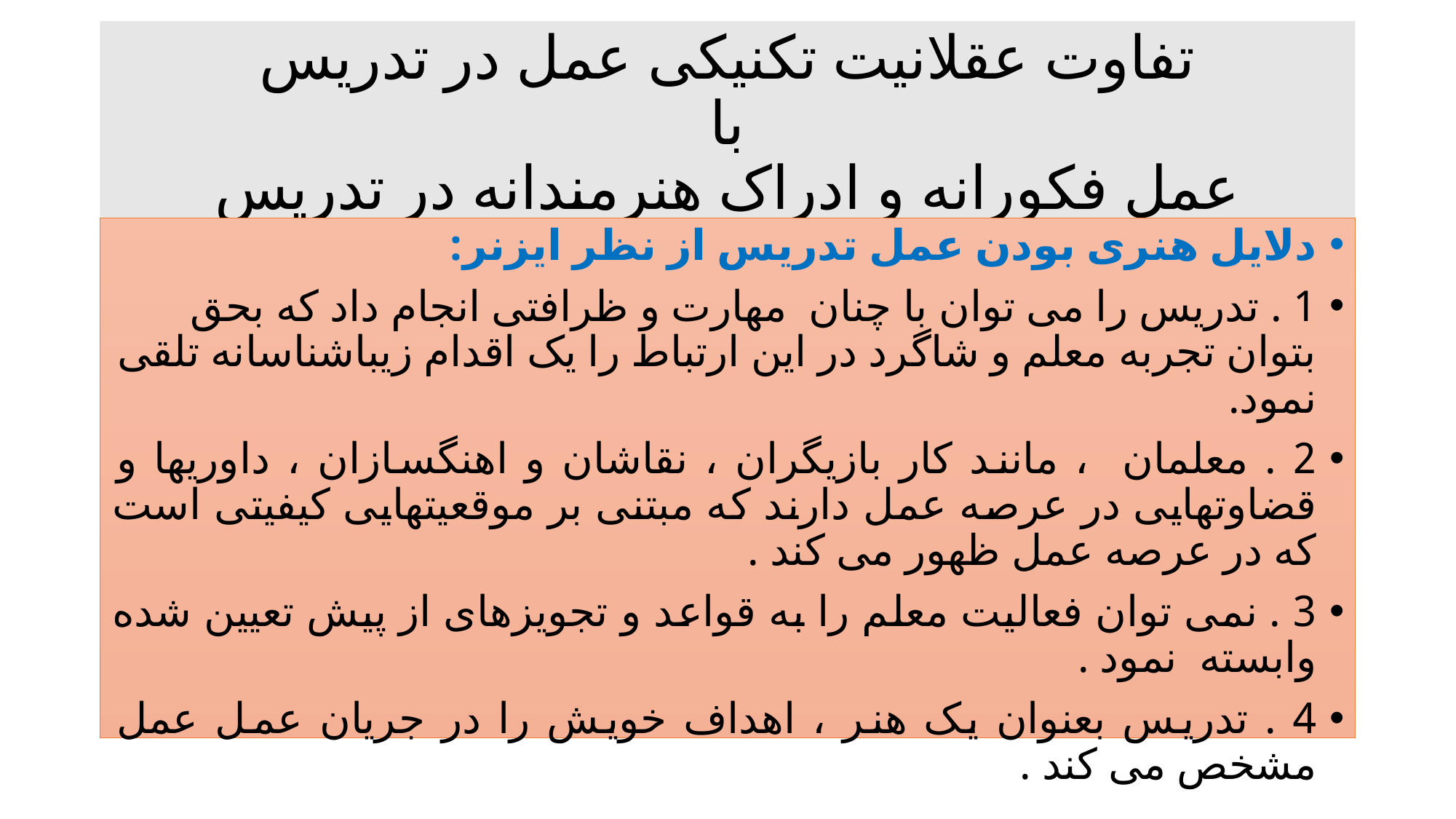

# تفاوت عقلانیت تکنیکی عمل در تدریس با عمل فکورانه و ادراک هنرمندانه در تدریس
دلایل هنری بودن عمل تدریس از نظر ایزنر:
1 . تدریس را می توان با چنان  مهارت و ظرافتی انجام داد که بحق بتوان تجربه معلم و شاگرد در این ارتباط را یک اقدام زیباشناسانه تلقی نمود.
2 . معلمان  ، مانند کار بازیگران ، نقاشان و اهنگسازان ، داوریها و قضاوتهایی در عرصه عمل دارند که مبتنی بر موقعیتهایی کیفیتی است که در عرصه عمل ظهور می کند .
3 . نمی توان فعالیت معلم را به قواعد و تجویزهای از پیش تعیین شده وابسته  نمود .
4 . تدریس بعنوان یک هنر ، اهداف خویش را در جریان عمل عمل مشخص می کند .